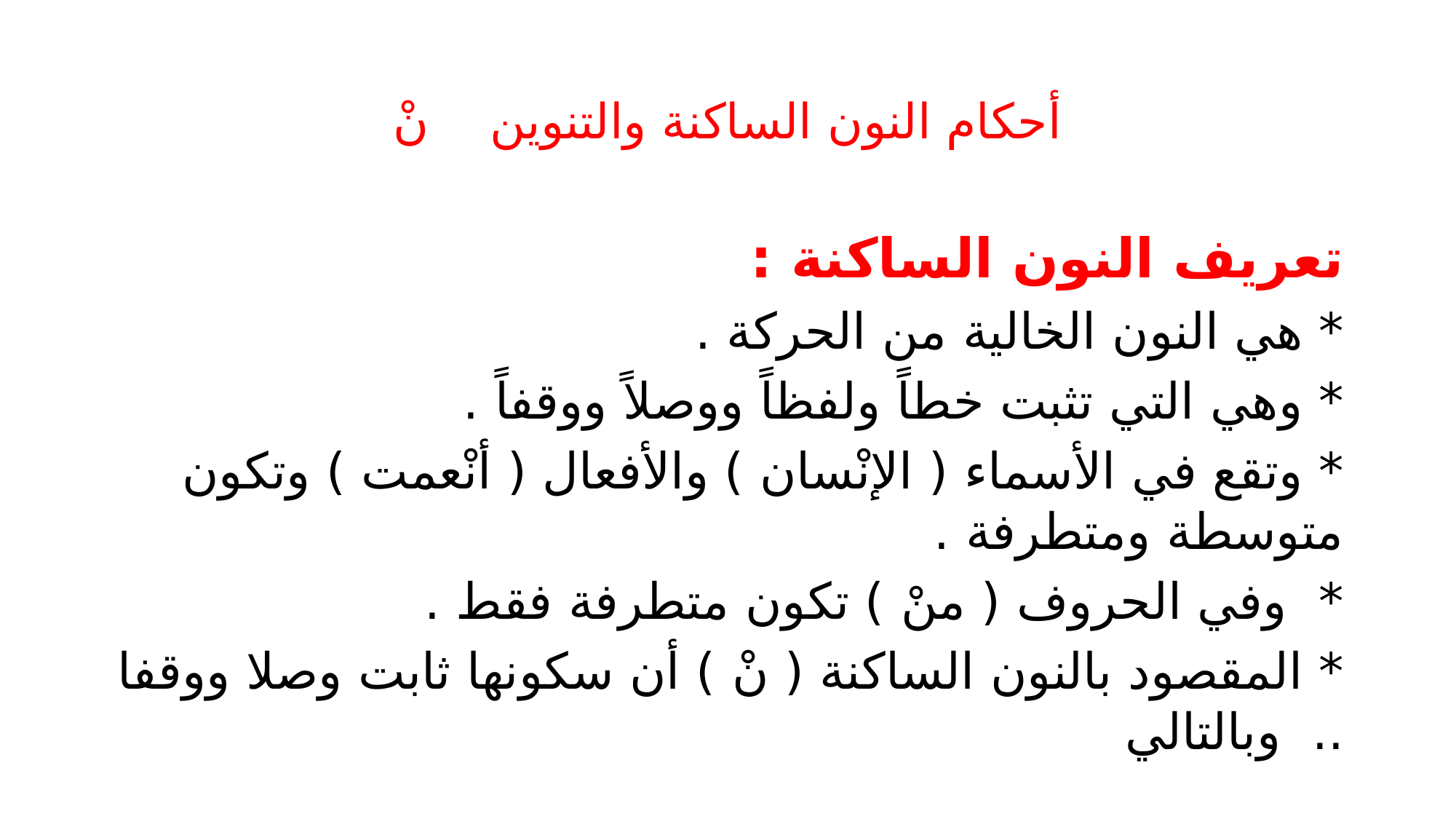

# أحكام النون الساكنة والتنوين    نْ
تعريف النون الساكنة :
* هي النون الخالية من الحركة .
* وهي التي تثبت خطاً ولفظاً ووصلاً ووقفاً .
* وتقع في الأسماء ( الإنْسان ) والأفعال ( أنْعمت ) وتكون متوسطة ومتطرفة .
*  وفي الحروف ( منْ ) تكون متطرفة فقط .
* المقصود بالنون الساكنة ( نْ ) أن سكونها ثابت وصلا ووقفا ..  وبالتالي